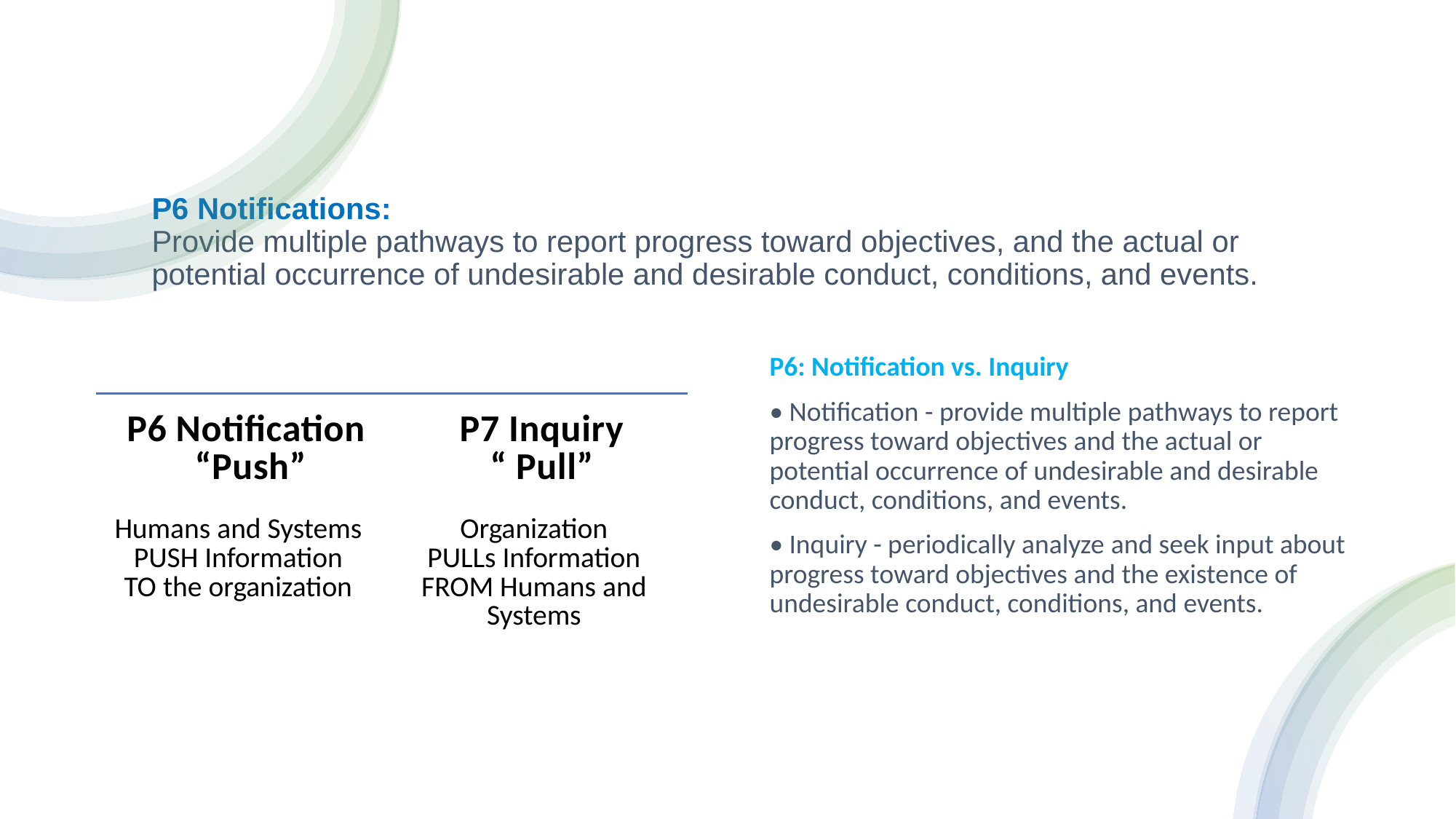

# P6 Notifications: Provide multiple pathways to report progress toward objectives, and the actual or potential occurrence of undesirable and desirable conduct, conditions, and events.
P6: Notification vs. Inquiry
• Notification - provide multiple pathways to report progress toward objectives and the actual or potential occurrence of undesirable and desirable conduct, conditions, and events.
• Inquiry - periodically analyze and seek input about progress toward objectives and the existence of undesirable conduct, conditions, and events.

| P6 Notification “Push” | P7 Inquiry “ Pull” |
| --- | --- |
| Humans and Systems PUSH Information TO the organization | Organization PULLs Information FROM Humans and Systems |